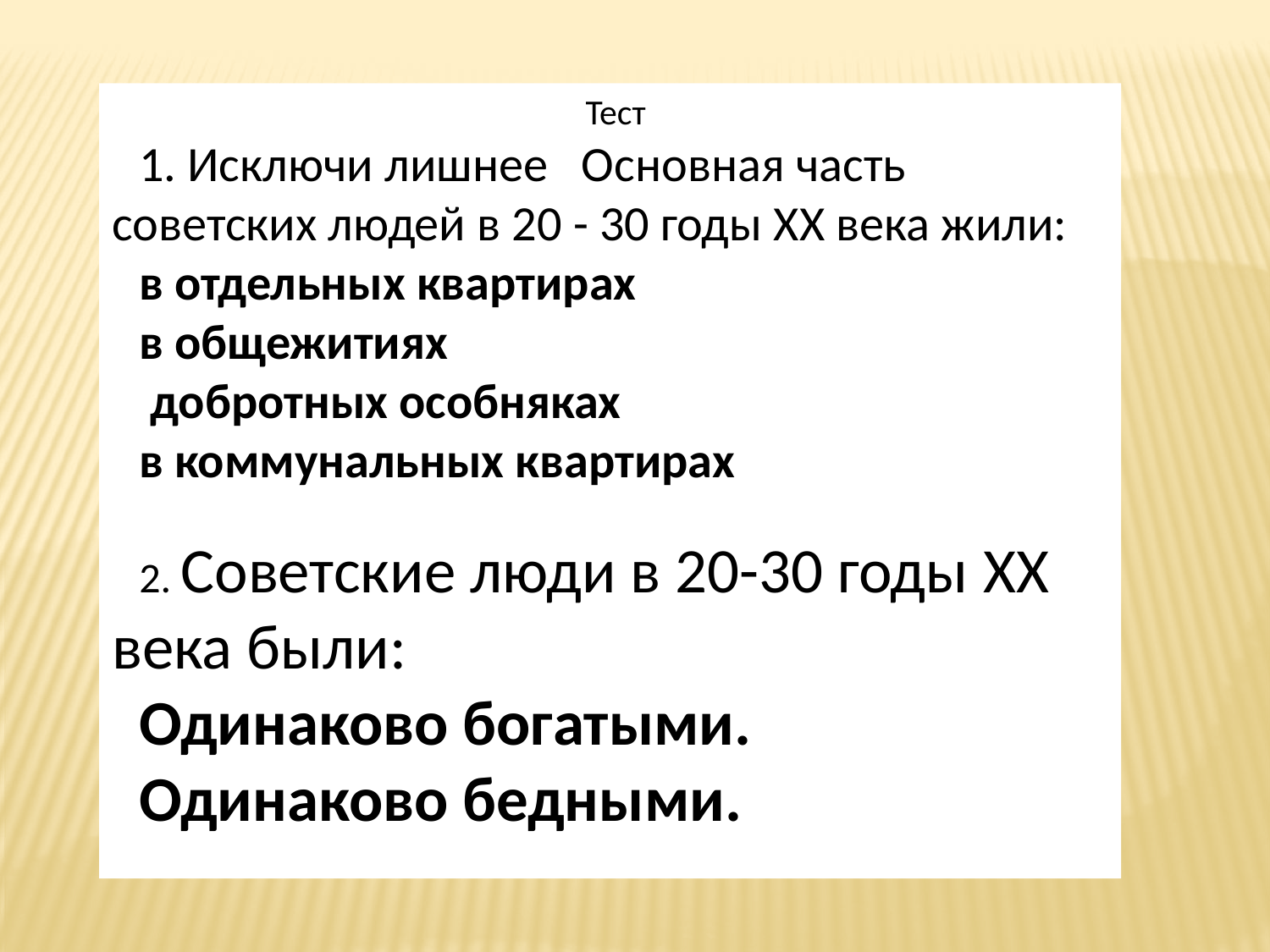

Тест
1. Исключи лишнее   Основная часть советских людей в 20 - 30 годы XX века жили:
в отдельных квартирах
в общежитиях
 добротных особняках
в коммунальных квартирах

2. Советские люди в 20-30 годы XX века были:
Одинаково богатыми.
Одинаково бедными.